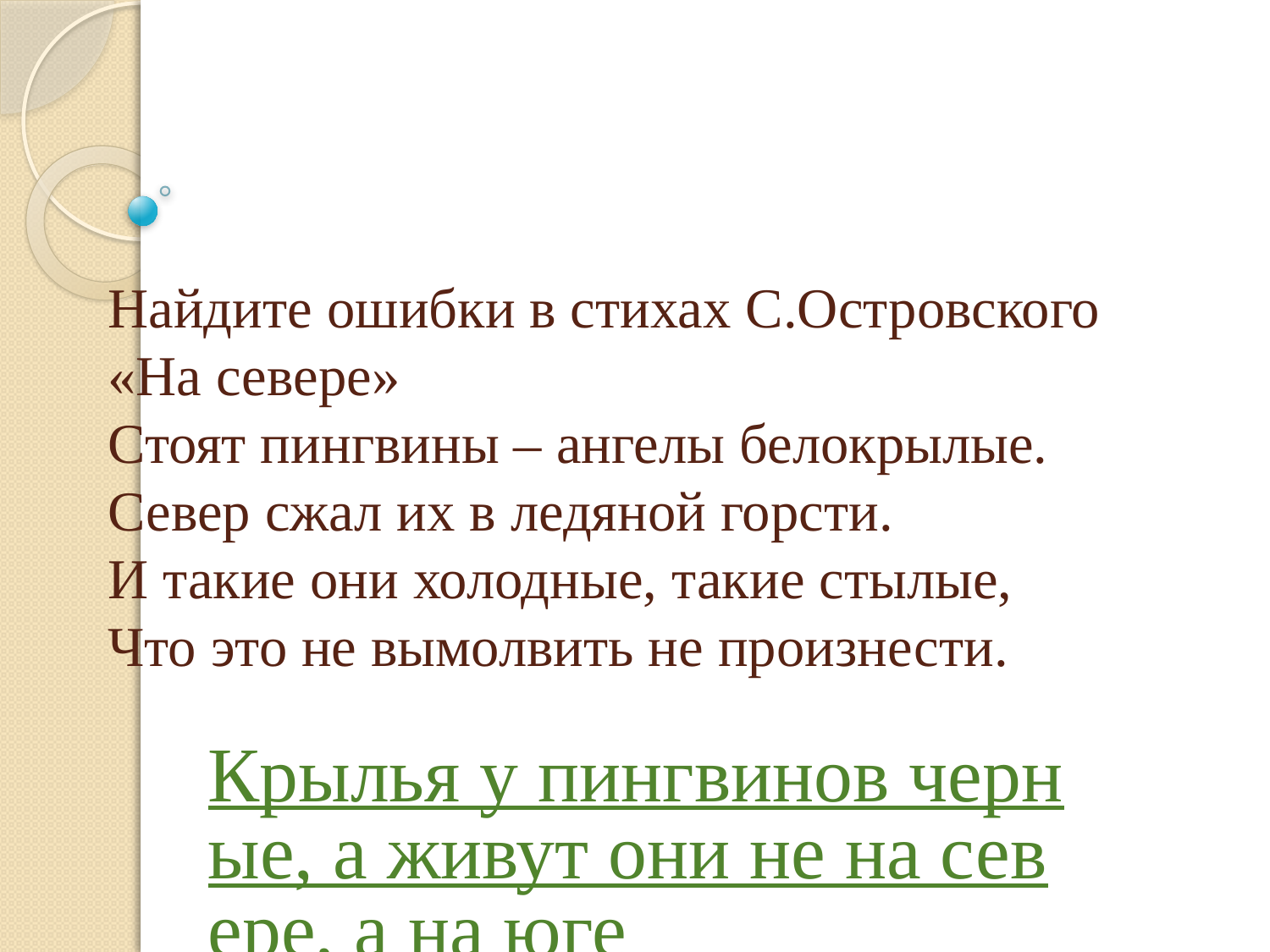

# Найдите ошибки в стихах С.Островского «На севере» Стоят пингвины – ангелы белокрылые. Север сжал их в ледяной горсти. И такие они холодные, такие стылые, Что это не вымолвить не произнести.
Крылья у пингвинов черные, а живут они не на севере, а на юге